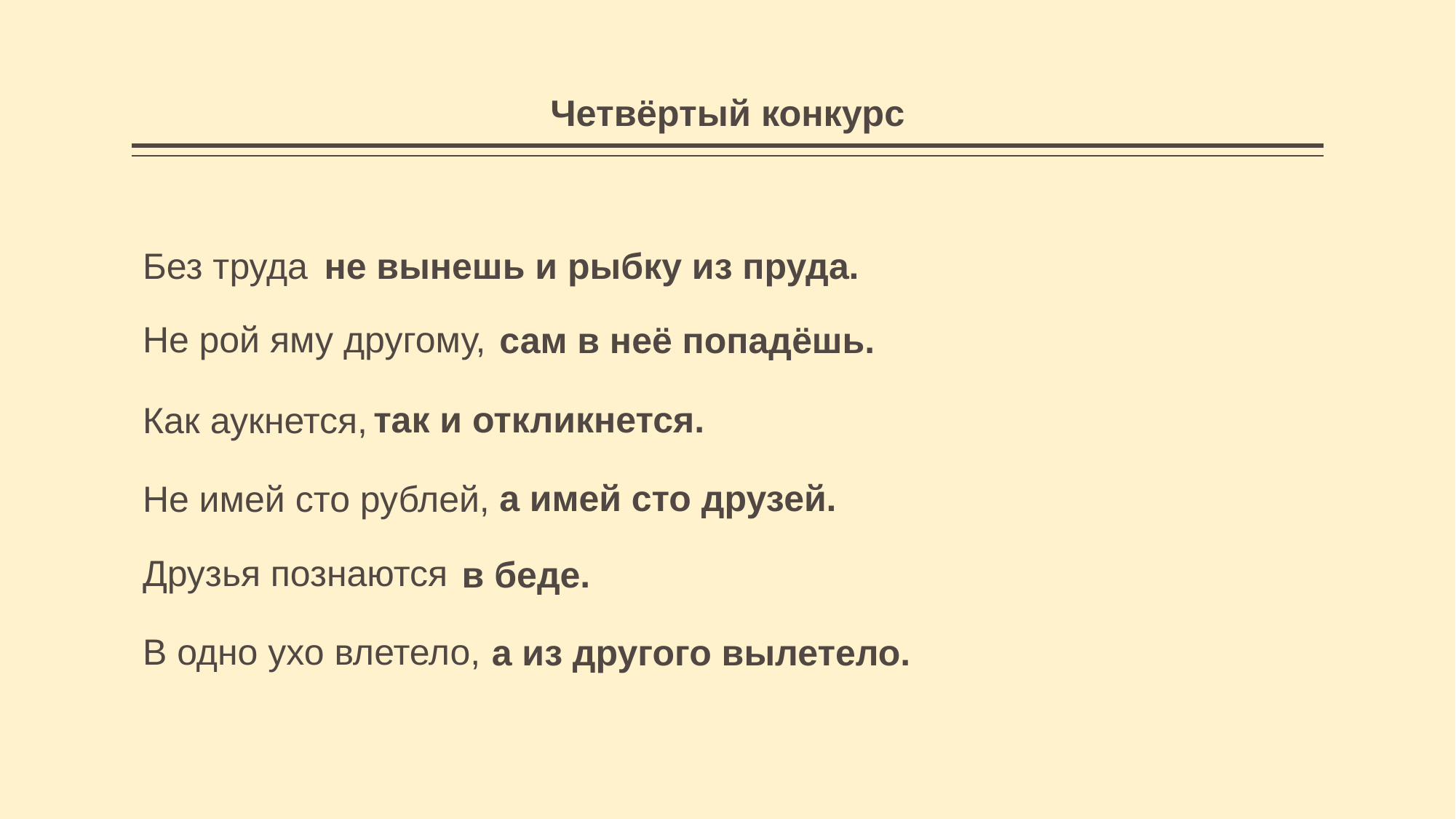

# Четвёртый конкурс
не вынешь и рыбку из пруда.
Без труда
Не рой яму другому,
 сам в неё попадёшь.
так и откликнется.
Как аукнется,
а имей сто друзей.
Не имей сто рублей,
Друзья познаются
 в беде.
В одно ухо влетело,
а из другого вылетело.